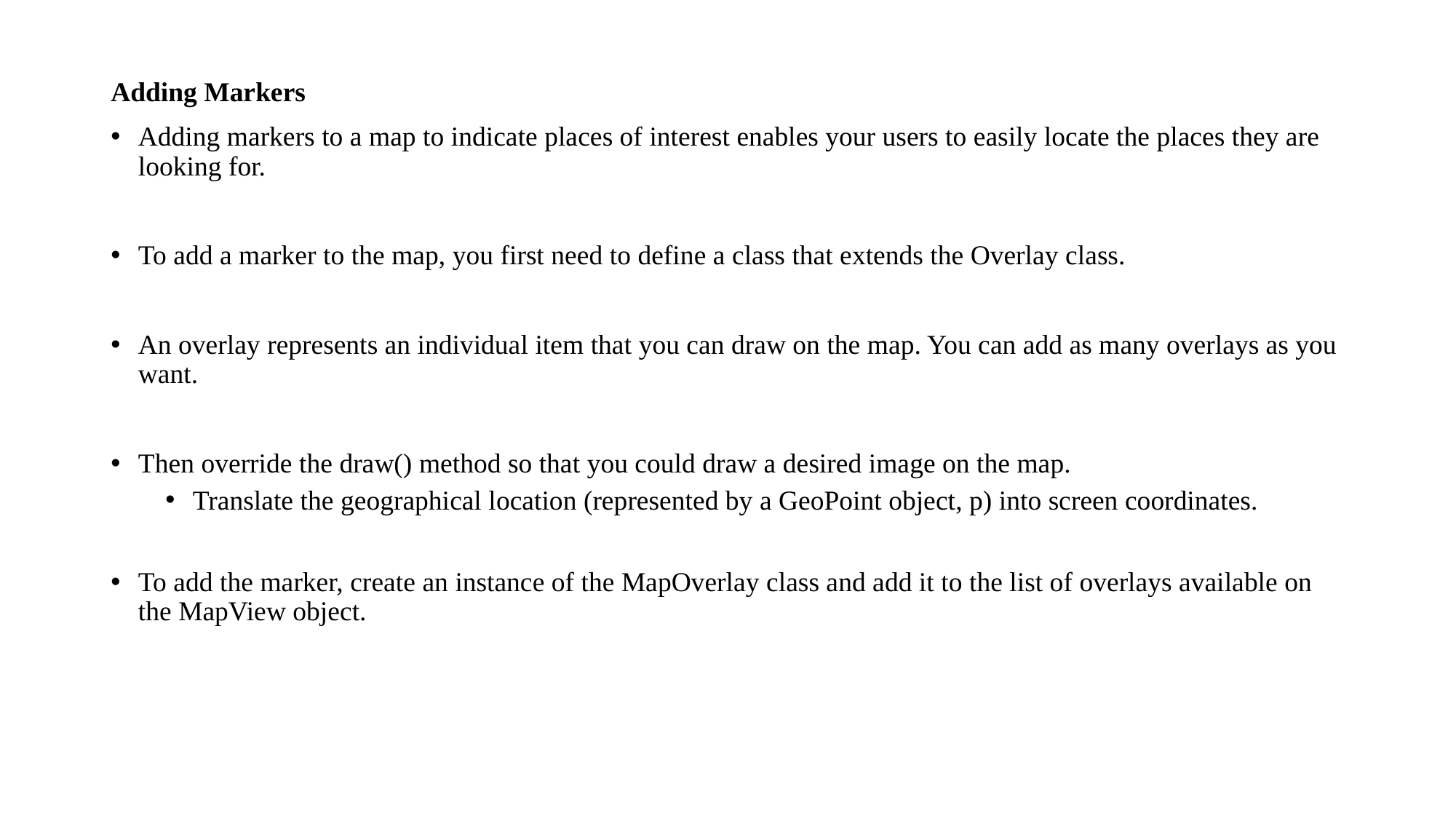

Adding Markers
Adding markers to a map to indicate places of interest enables your users to easily locate the places they are looking for.

To add a marker to the map, you first need to define a class that extends the Overlay class.

An overlay represents an individual item that you can draw on the map. You can add as many overlays as you want.

Then override the draw() method so that you could draw a desired image on the map.
Translate the geographical location (represented by a GeoPoint object, p) into screen coordinates.

To add the marker, create an instance of the MapOverlay class and add it to the list of overlays available on the MapView object.